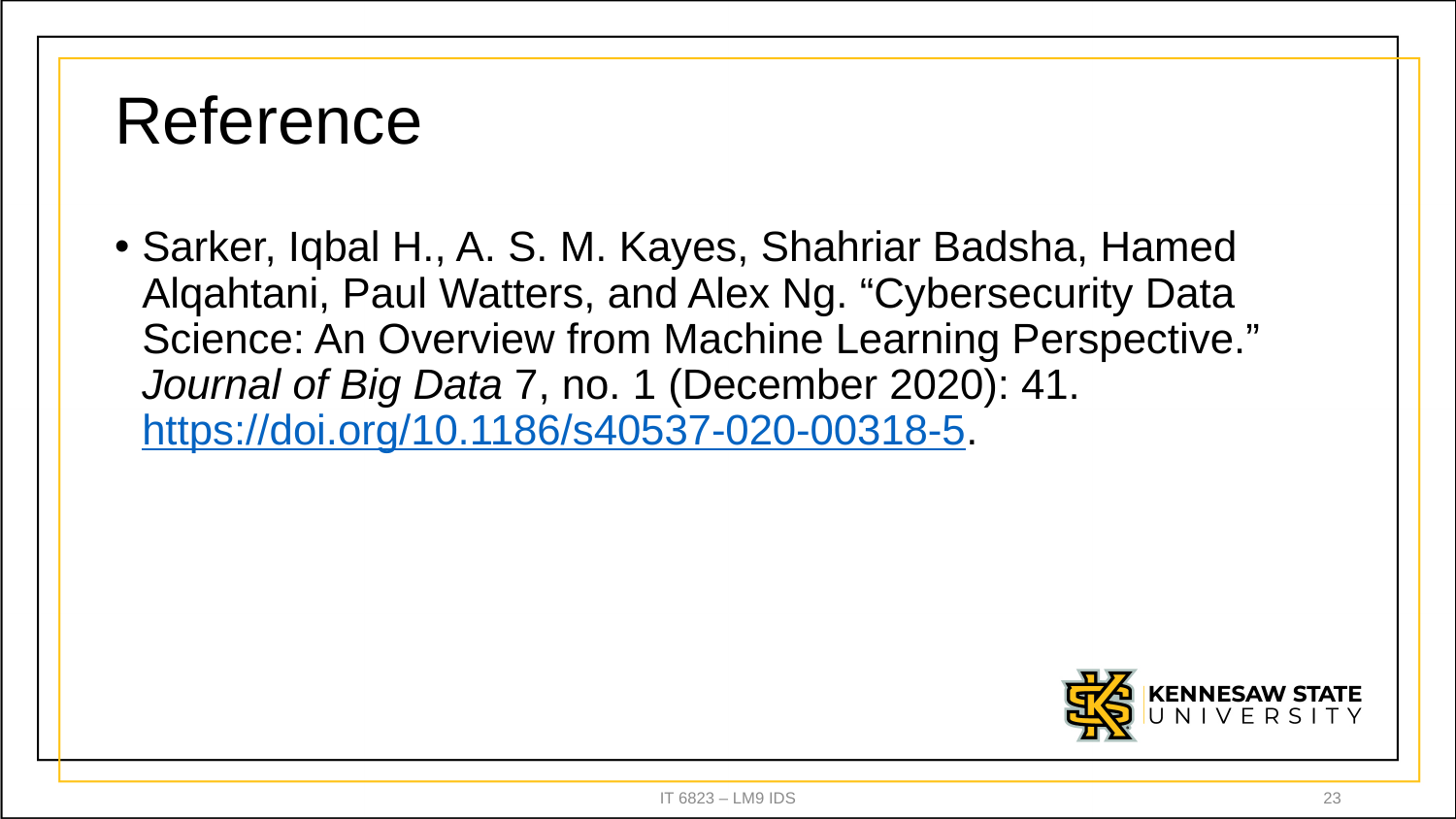

# Reference
Sarker, Iqbal H., A. S. M. Kayes, Shahriar Badsha, Hamed Alqahtani, Paul Watters, and Alex Ng. “Cybersecurity Data Science: An Overview from Machine Learning Perspective.” Journal of Big Data 7, no. 1 (December 2020): 41. https://doi.org/10.1186/s40537-020-00318-5.

IT 6823 – LM9 IDS
23